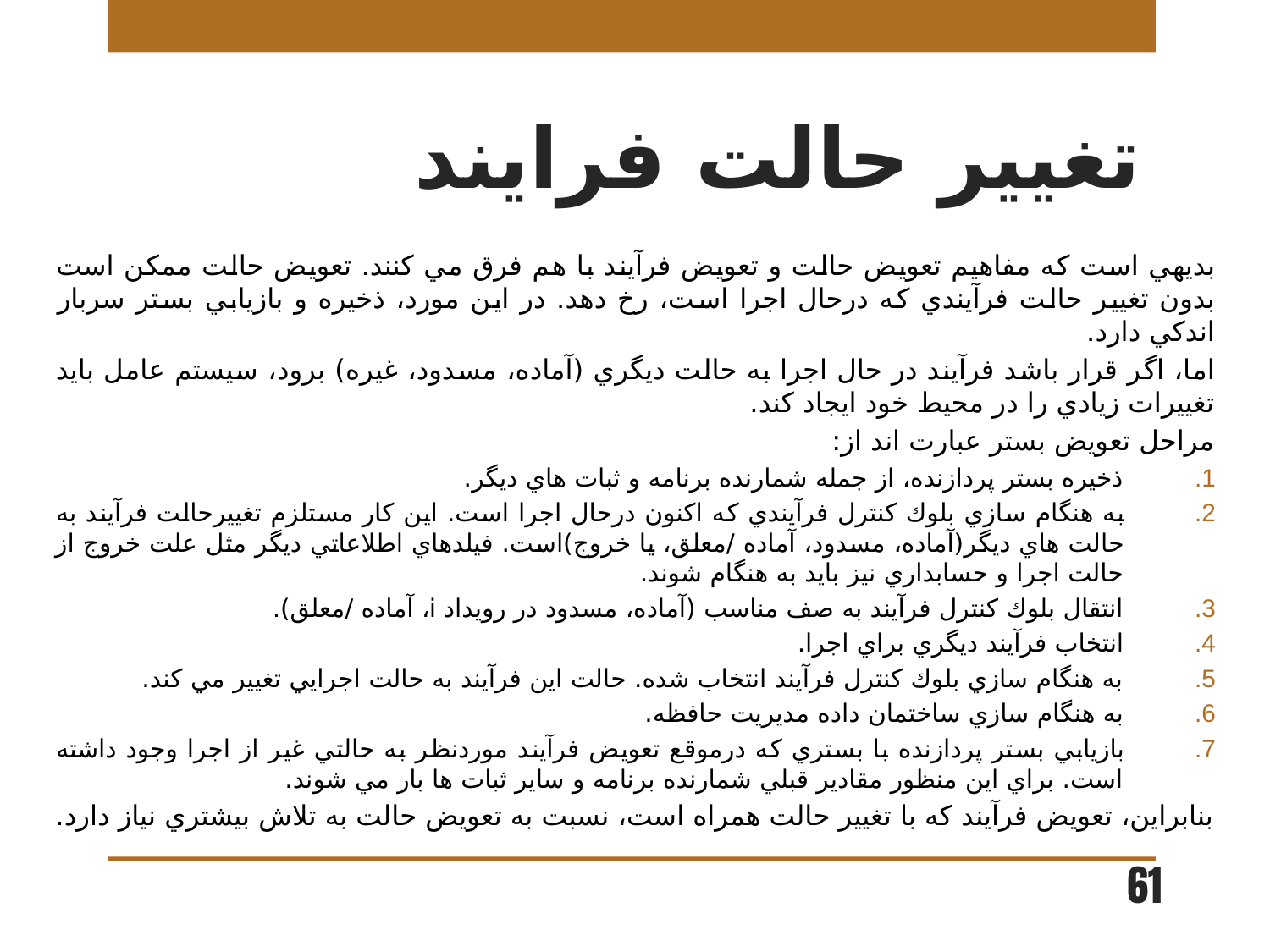

# تغيير حالت فرایند
بديهي است كه مفاهيم تعويض حالت و تعويض فرآيند با هم فرق مي كنند. تعويض حالت ممكن است بدون تغيير حالت فرآيندي كه درحال اجرا است، رخ دهد. در اين مورد، ذخيره و بازيابي بستر سربار اندكي دارد.
اما، اگر قرار باشد فرآيند در حال اجرا به حالت ديگري (آماده، مسدود، غيره) برود، سيستم عامل بايد تغييرات زيادي را در محيط خود ايجاد كند.
مراحل تعويض بستر عبارت اند از:
ذخيره بستر پردازنده، از جمله شمارنده برنامه و ثبات هاي ديگر.
به هنگام سازي بلوك كنترل فرآيندي كه اكنون درحال اجرا است. اين كار مستلزم تغييرحالت فرآيند به حالت هاي ديگر(آماده، مسدود، آماده /معلق، يا خروج)است. فيلدهاي اطلاعاتي ديگر مثل علت خروج از حالت اجرا و حسابداري نيز بايد به هنگام شوند.
انتقال بلوك كنترل فرآيند به صف مناسب (آماده، مسدود در رويداد i، آماده /معلق).
انتخاب فرآيند ديگري براي اجرا.
به هنگام سازي بلوك كنترل فرآيند انتخاب شده. حالت اين فرآيند به حالت اجرايي تغيير مي كند.
به هنگام سازي ساختمان داده مديريت حافظه.
بازيابي بستر پردازنده با بستري كه درموقع تعويض فرآيند موردنظر به حالتي غير از اجرا وجود داشته است. براي اين منظور مقادير قبلي شمارنده برنامه و ساير ثبات ها بار مي شوند.
بنابراين، تعويض فرآيند كه با تغيير حالت همراه است، نسبت به تعويض حالت به تلاش بيشتري نياز دارد.
61